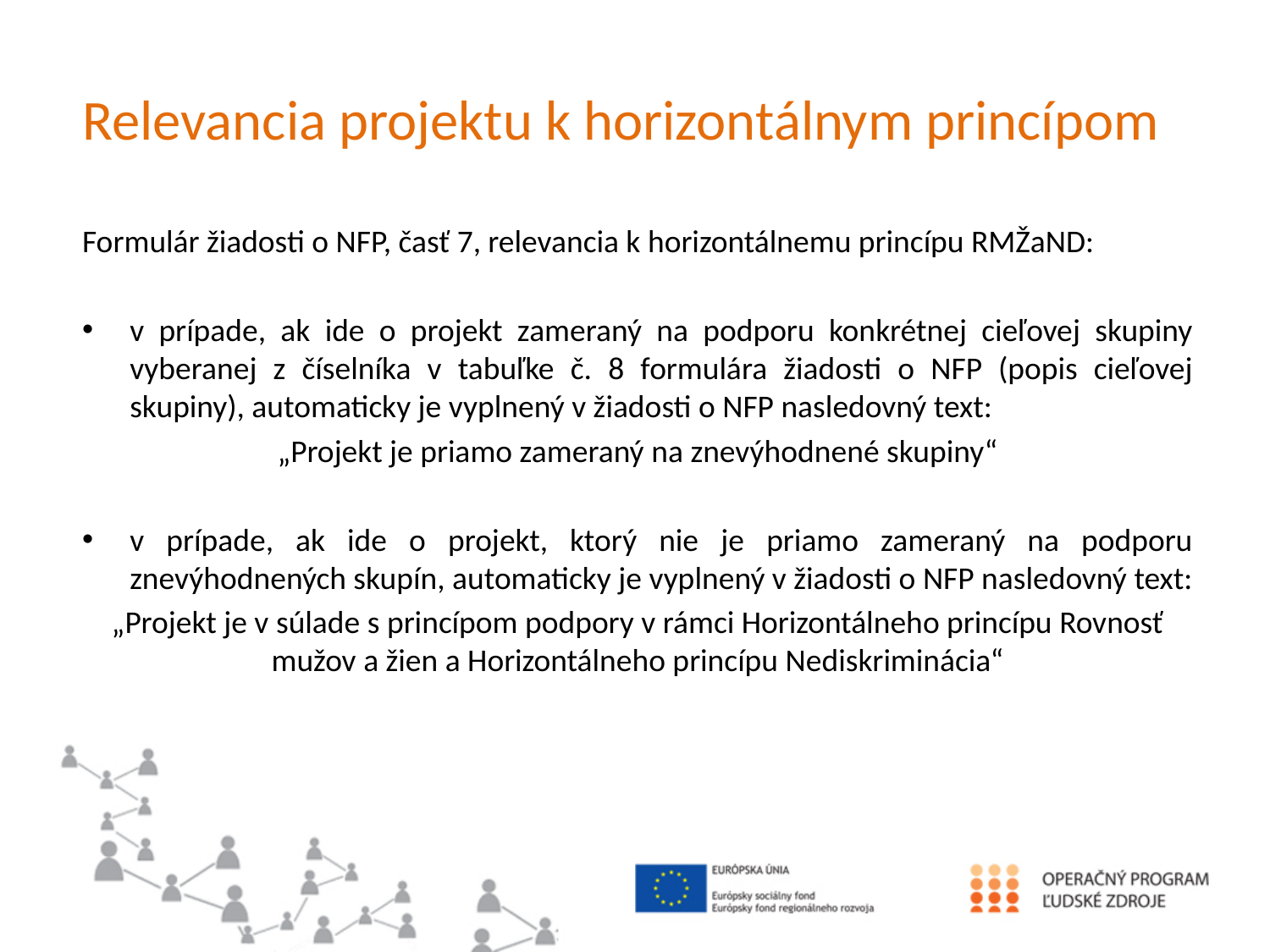

# Relevancia projektu k horizontálnym princípom
Formulár žiadosti o NFP, časť 7, relevancia k horizontálnemu princípu RMŽaND:

v prípade, ak ide o projekt zameraný na podporu konkrétnej cieľovej skupiny vyberanej z číselníka v tabuľke č. 8 formulára žiadosti o NFP (popis cieľovej skupiny), automaticky je vyplnený v žiadosti o NFP nasledovný text:
„Projekt je priamo zameraný na znevýhodnené skupiny“

v prípade, ak ide o projekt, ktorý nie je priamo zameraný na podporu znevýhodnených skupín, automaticky je vyplnený v žiadosti o NFP nasledovný text:
„Projekt je v súlade s princípom podpory v rámci Horizontálneho princípu Rovnosť mužov a žien a Horizontálneho princípu Nediskriminácia“